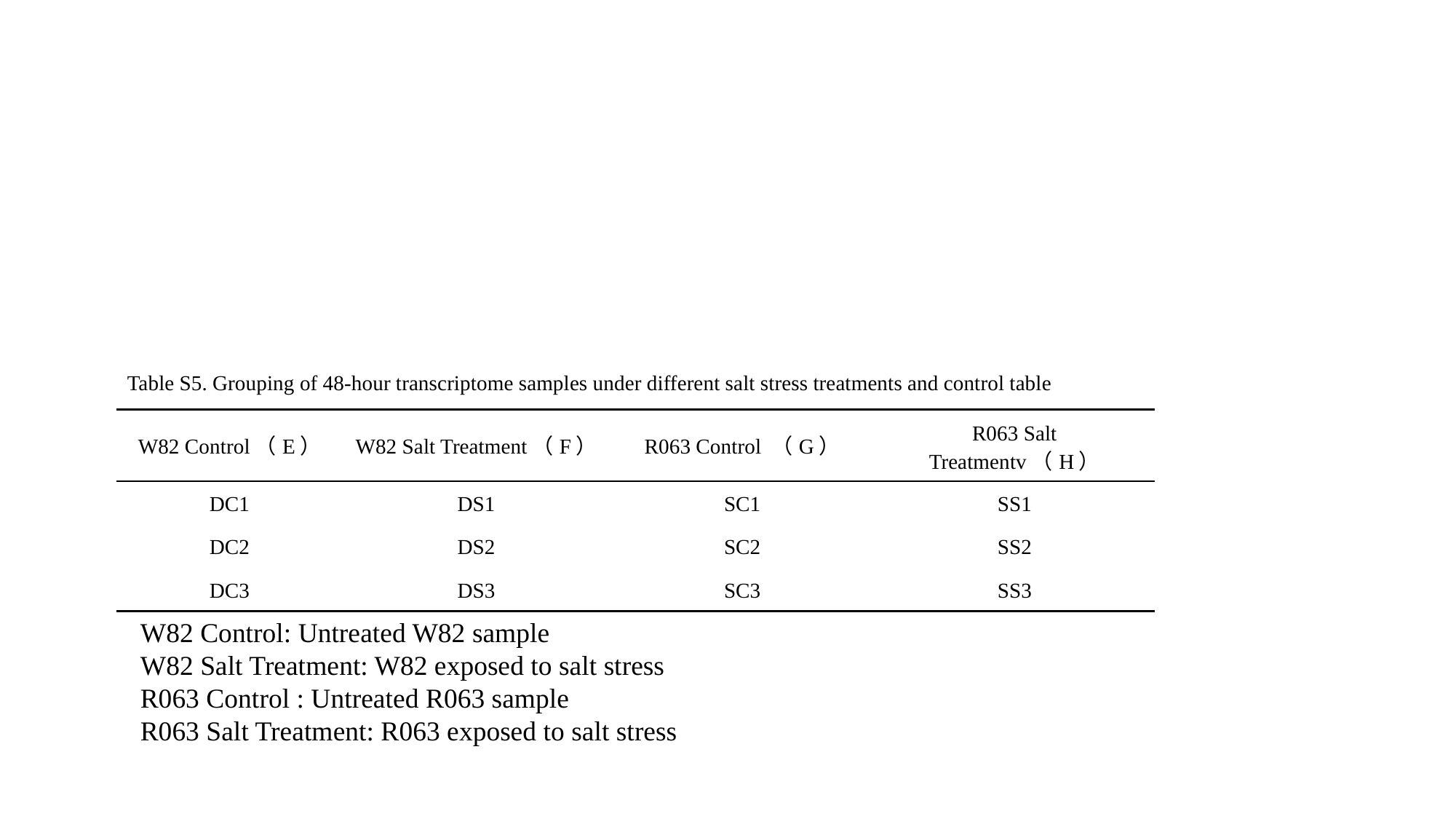

Table S5. Grouping of 48-hour transcriptome samples under different salt stress treatments and control table
| W82 Control（E） | W82 Salt Treatment（F） | R063 Control （G） | R063 Salt Treatmentv（H） |
| --- | --- | --- | --- |
| DC1 | DS1 | SC1 | SS1 |
| DC2 | DS2 | SC2 | SS2 |
| DC3 | DS3 | SC3 | SS3 |
W82 Control: Untreated W82 sample
W82 Salt Treatment: W82 exposed to salt stress
R063 Control : Untreated R063 sample
R063 Salt Treatment: R063 exposed to salt stress